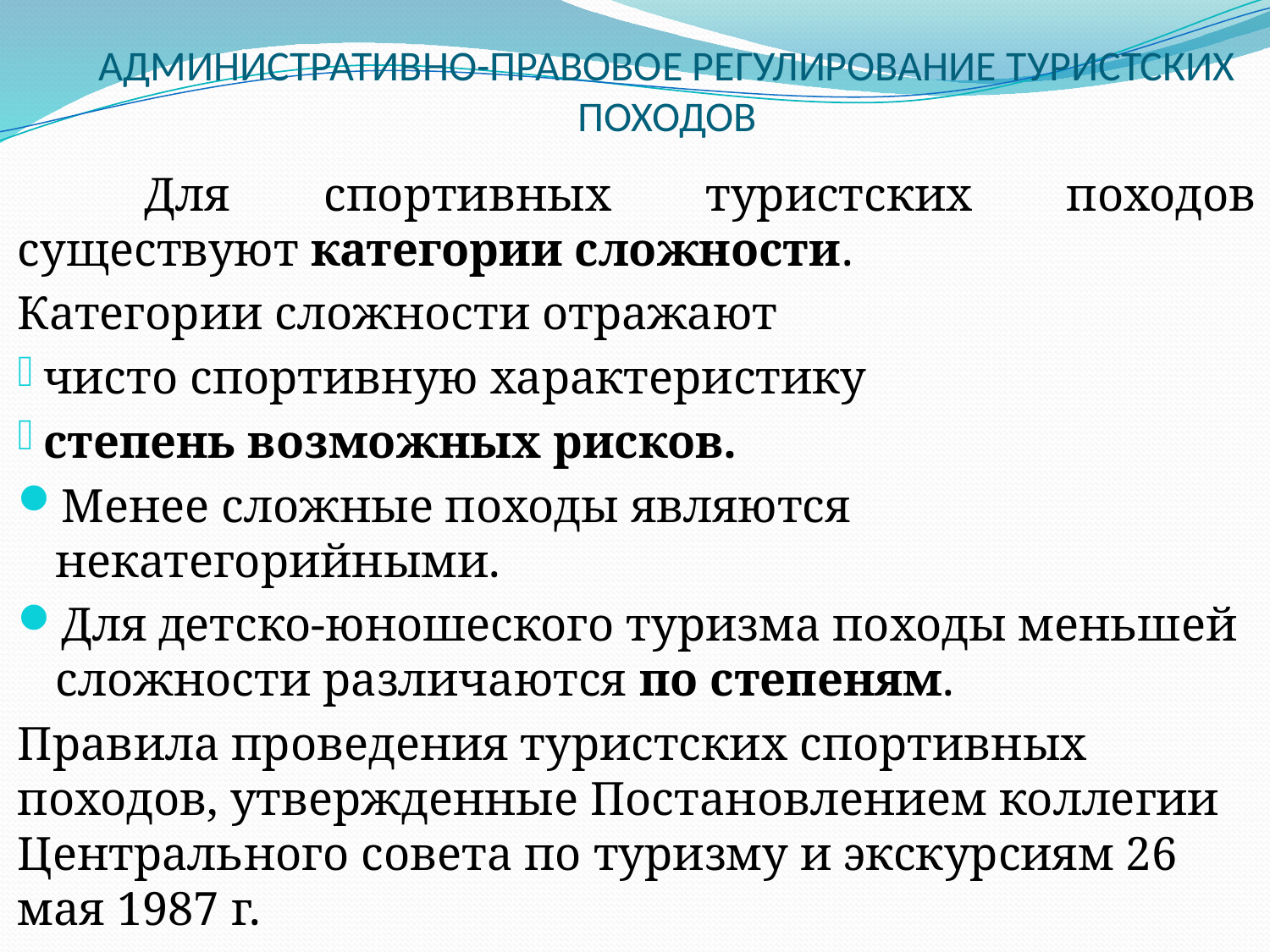

АДМИНИСТРАТИВНО-ПРАВОВОЕ РЕГУЛИРОВАНИЕ ТУРИСТСКИХ ПОХОДОВ
	Для спортивных туристских походов существуют категории сложности.
Категории сложности отражают
чисто спортивную характеристику
степень возможных рисков.
Менее сложные походы являются некатегорийными.
Для детско-юношеского туризма походы меньшей сложности различаются по степеням.
Правила проведения туристских спортивных походов, утвержденные Постановлением коллегии Центрального совета по туризму и экскурсиям 26 мая 1987 г.